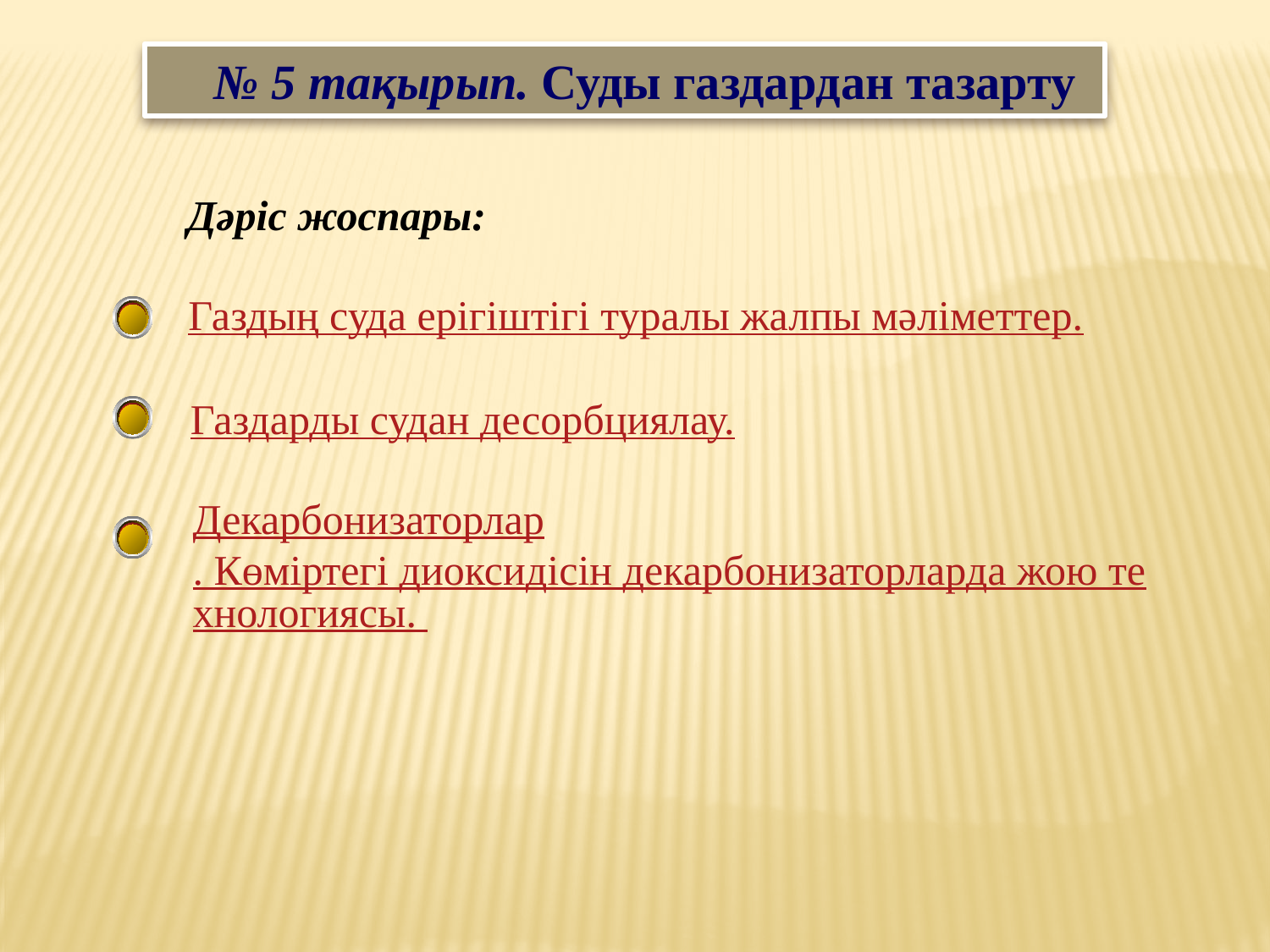

№ 5 тақырып. Суды газдардан тазарту
Дәріс жоспары:
Газдың суда ерігіштігі туралы жалпы мәліметтер.

Газдарды судан десорбциялау.

Декарбонизаторлар. Көміртегі диоксидісін декарбонизаторларда жою технологиясы.